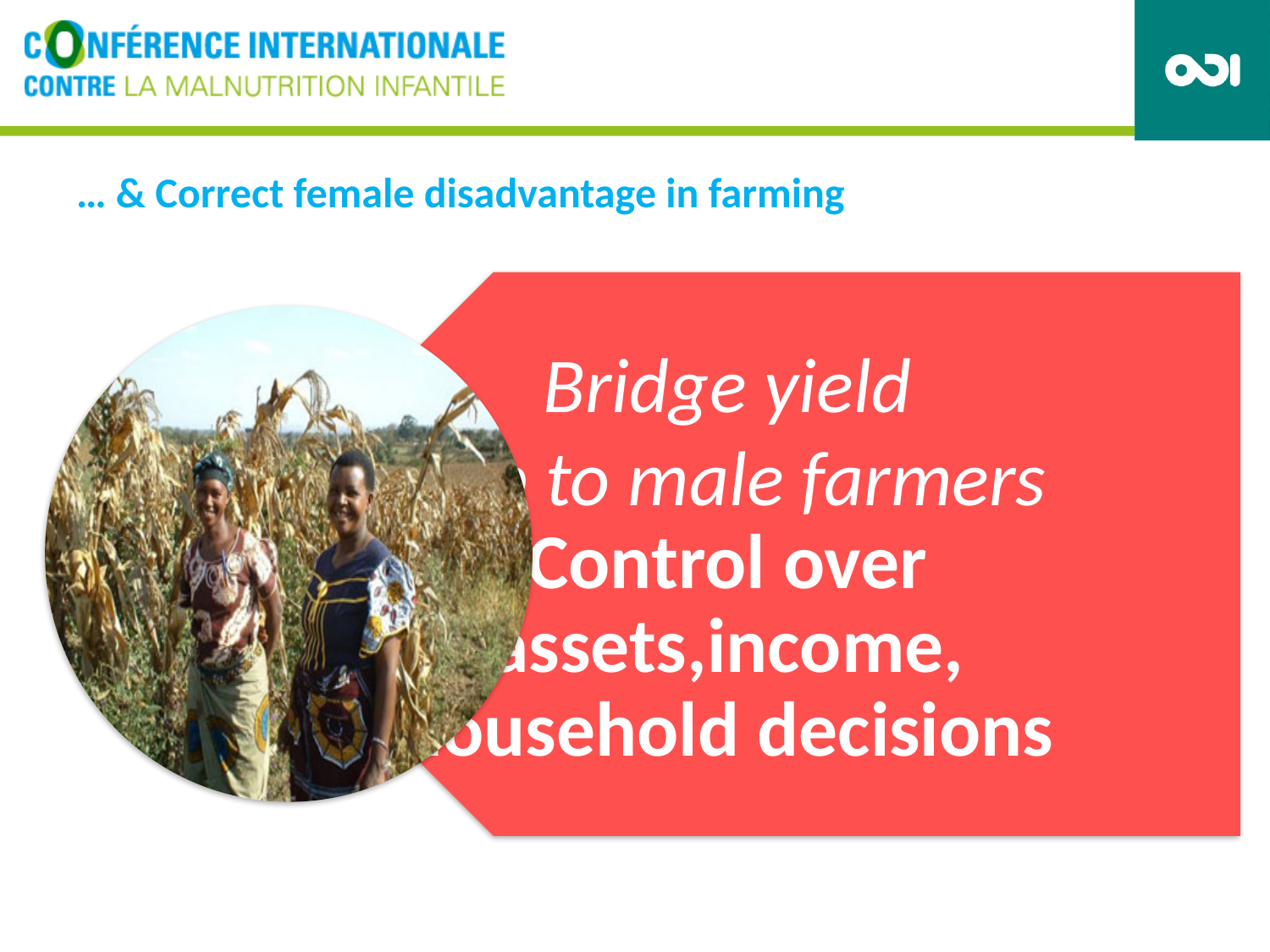

# … & Correct female disadvantage in farming
Bridge yield
gap to male farmers
Control over assets,income, household decisions